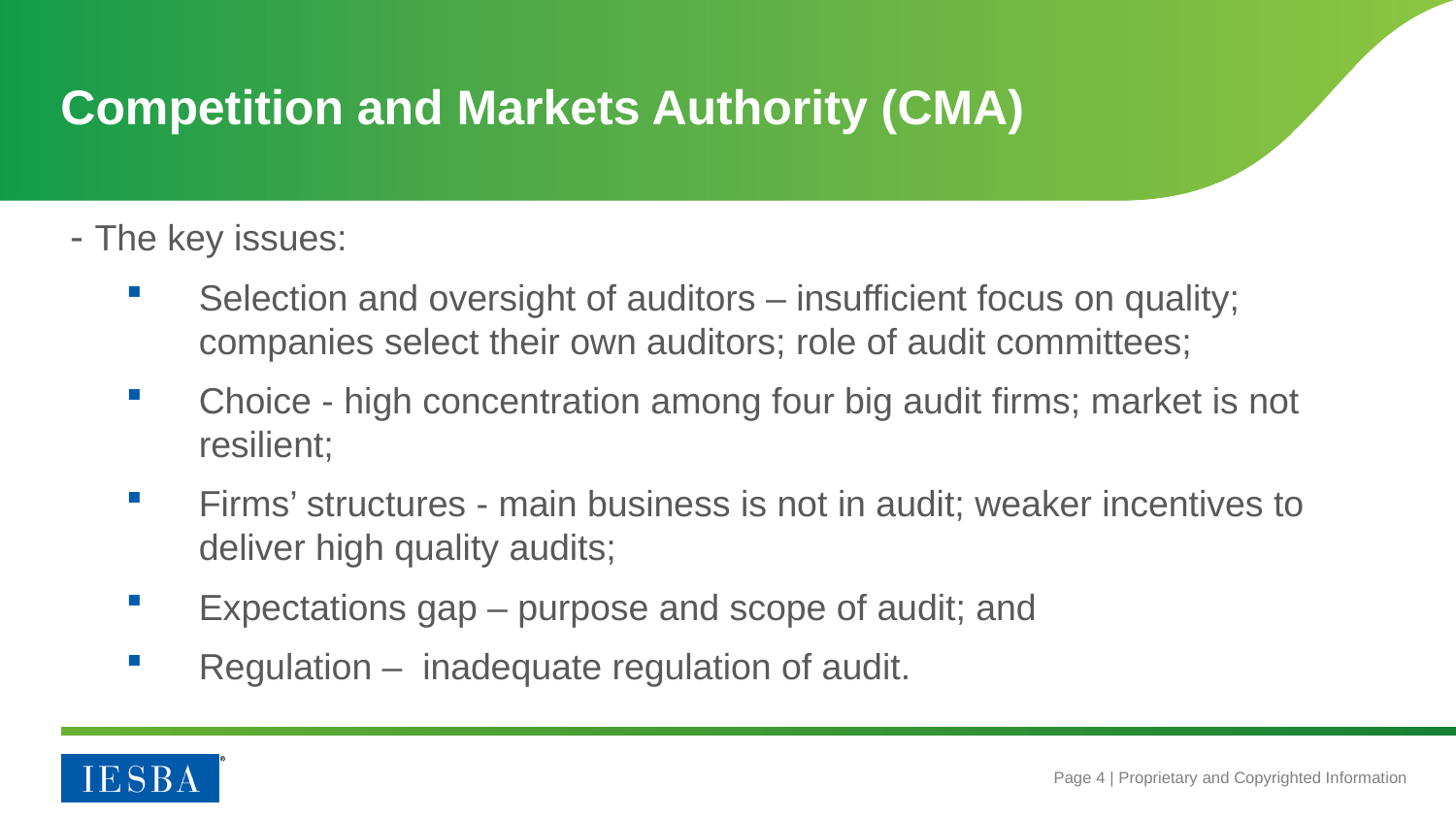

# Competition and Markets Authority (CMA)
- The key issues:
Selection and oversight of auditors – insufficient focus on quality; companies select their own auditors; role of audit committees;
Choice - high concentration among four big audit firms; market is not resilient;
Firms’ structures - main business is not in audit; weaker incentives to deliver high quality audits;
Expectations gap – purpose and scope of audit; and
Regulation –  inadequate regulation of audit.